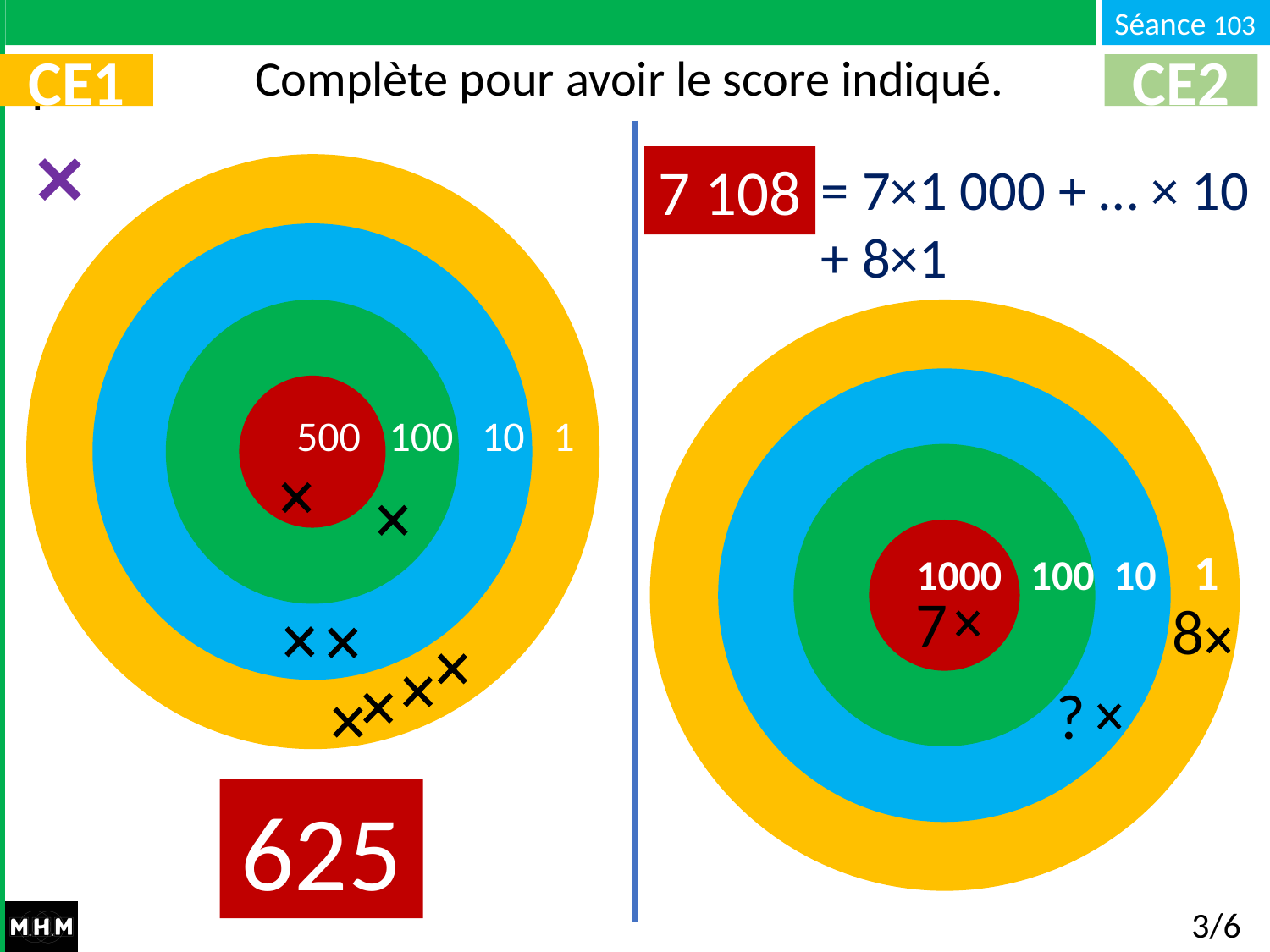

Complète pour avoir le score indiqué.
CE1
CE2

7 108
= 7×1 000 + … × 10
+ 8×1

 500   100   10   1

 1000   100  10    1
7

8

  ?

625
3/6